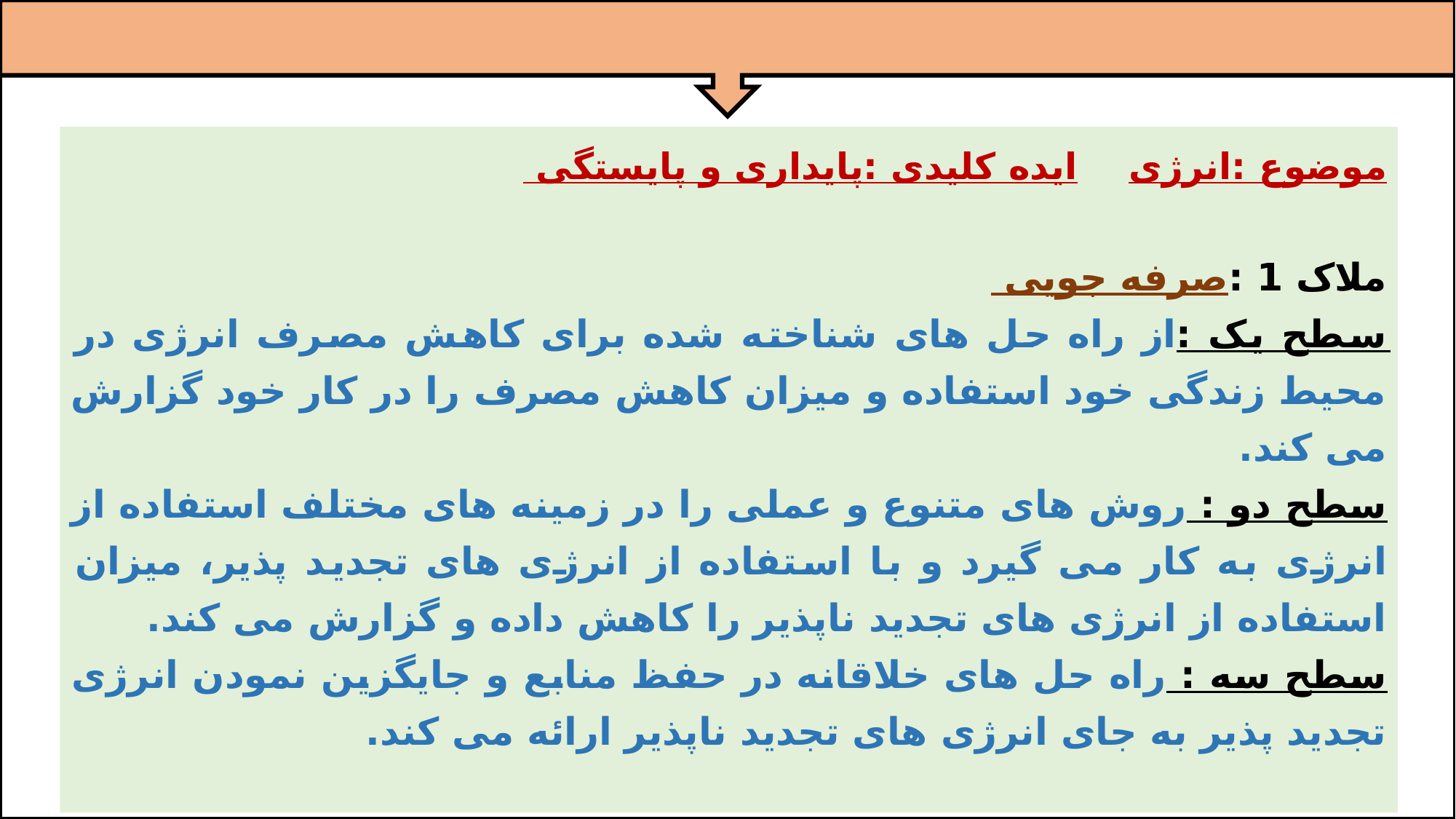

موضوع :انرژی    ایده کلیدی :پایداری و پایستگی

ملاک 1 :صرفه جویی
سطح یک :از راه حل های شناخته شده برای کاهش مصرف انرژی در محیط زندگی خود استفاده و میزان کاهش مصرف را در کار خود گزارش می کند.
سطح دو : روش های متنوع و عملی را در زمینه های مختلف استفاده از انرژی به کار می گیرد و با استفاده از انرژی های تجدید پذیر، میزان استفاده از انرژی های تجدید ناپذیر را کاهش داده و گزارش می کند.
سطح سه : راه حل های خلاقانه در حفظ منابع و جایگزین نمودن انرژی تجدید پذیر به جای انرژی های تجدید ناپذیر ارائه می کند.